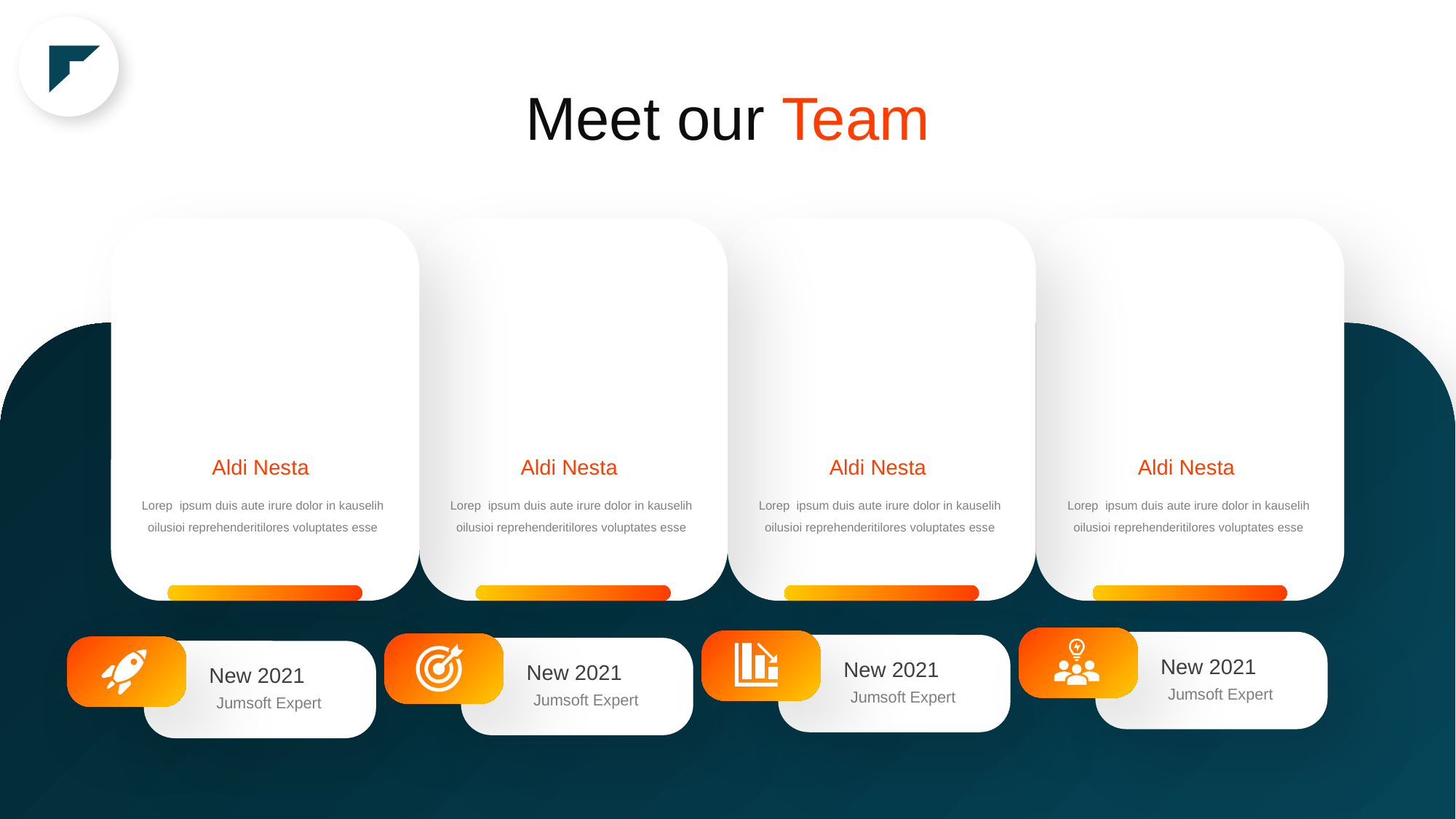

Meet our Team

Aldi Nesta
Aldi Nesta
Aldi Nesta
Aldi Nesta
Lorep  ipsum duis aute irure dolor in kauselih oilusioi reprehenderitilores voluptates esse
Lorep  ipsum duis aute irure dolor in kauselih oilusioi reprehenderitilores voluptates esse
Lorep  ipsum duis aute irure dolor in kauselih oilusioi reprehenderitilores voluptates esse
Lorep  ipsum duis aute irure dolor in kauselih oilusioi reprehenderitilores voluptates esse

New 2021

New 2021
New 2021
New 2021
Jumsoft Expert
Jumsoft Expert
Jumsoft Expert
Jumsoft Expert